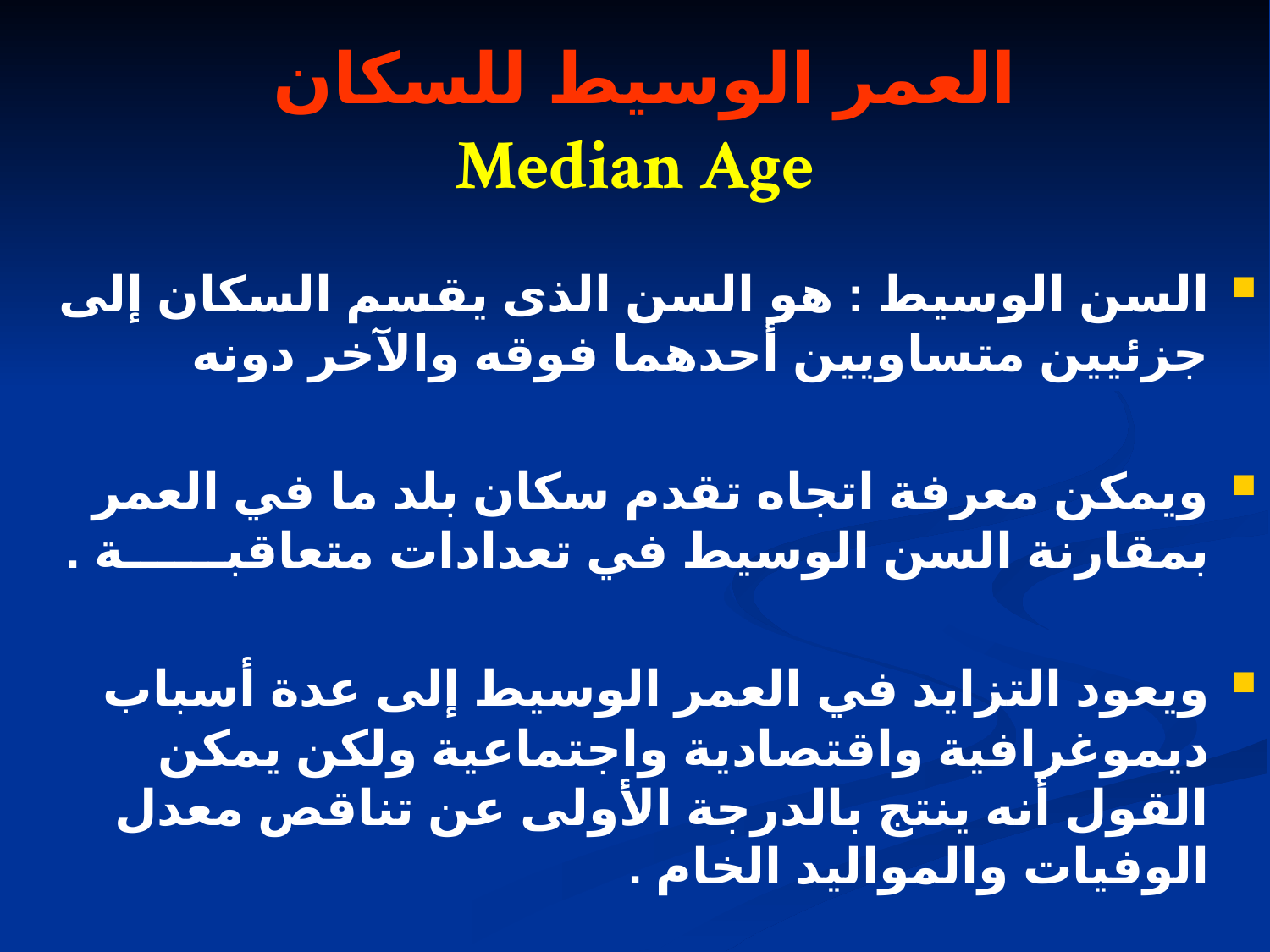

# العمر الوسيط للسكان Median Age
السن الوسيط : هو السن الذى يقسم السكان إلى جزئيين متساويين أحدهما فوقه والآخر دونه

ويمكن معرفة اتجاه تقدم سكان بلد ما في العمر بمقارنة السن الوسيط في تعدادات متعاقبــــــة .

ويعود التزايد في العمر الوسيط إلى عدة أسباب ديموغرافية واقتصادية واجتماعية ولكن يمكن القول أنه ينتج بالدرجة الأولى عن تناقص معدل الوفيات والمواليد الخام .